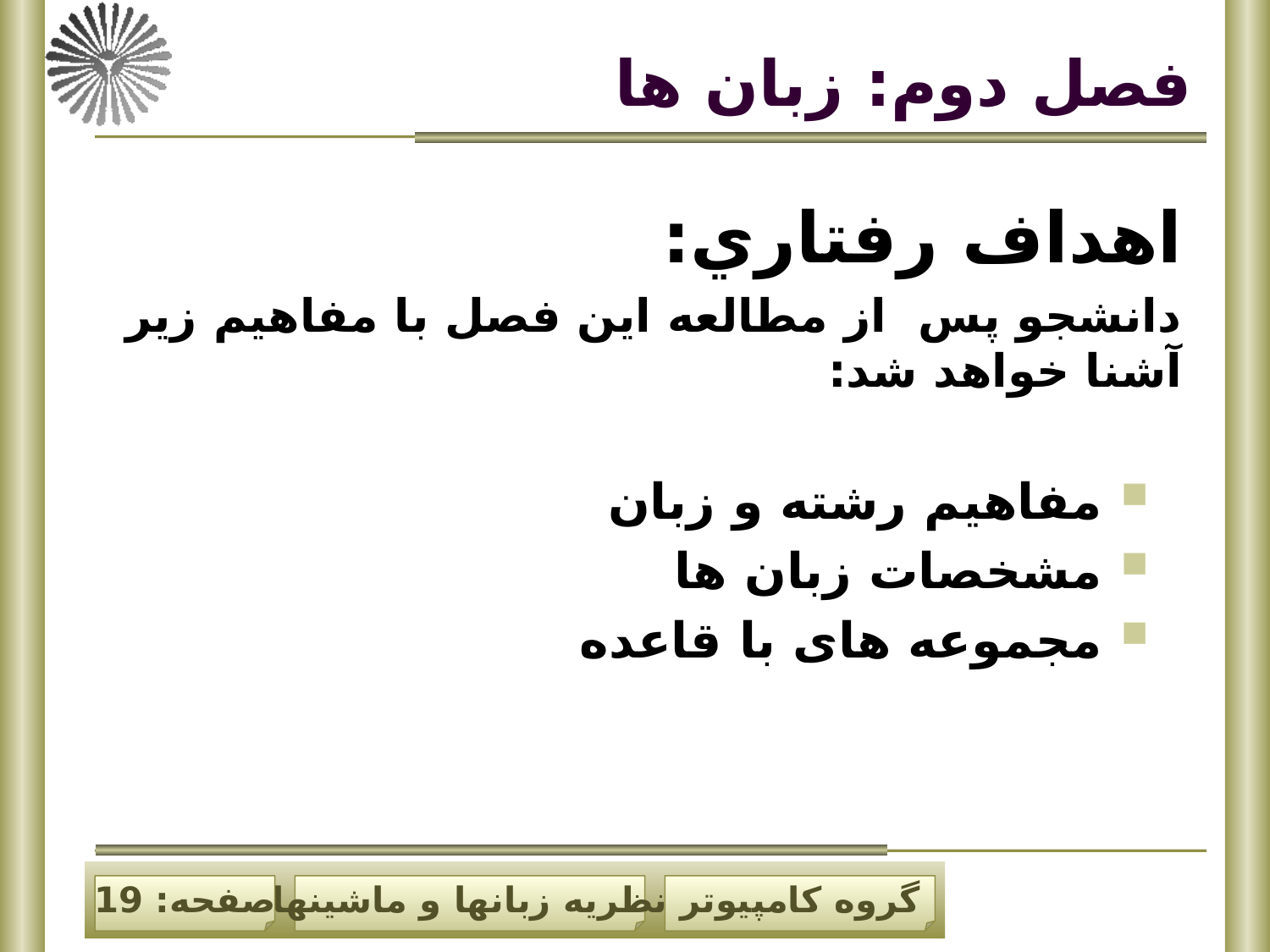

فصل دوم: زبان ها
اهداف رفتاري:
دانشجو پس  از مطالعه اين فصل با مفاهيم زير آشنا خواهد شد:

 مفاهیم رشته و زبان
 مشخصات زبان ها
 مجموعه های با قاعده